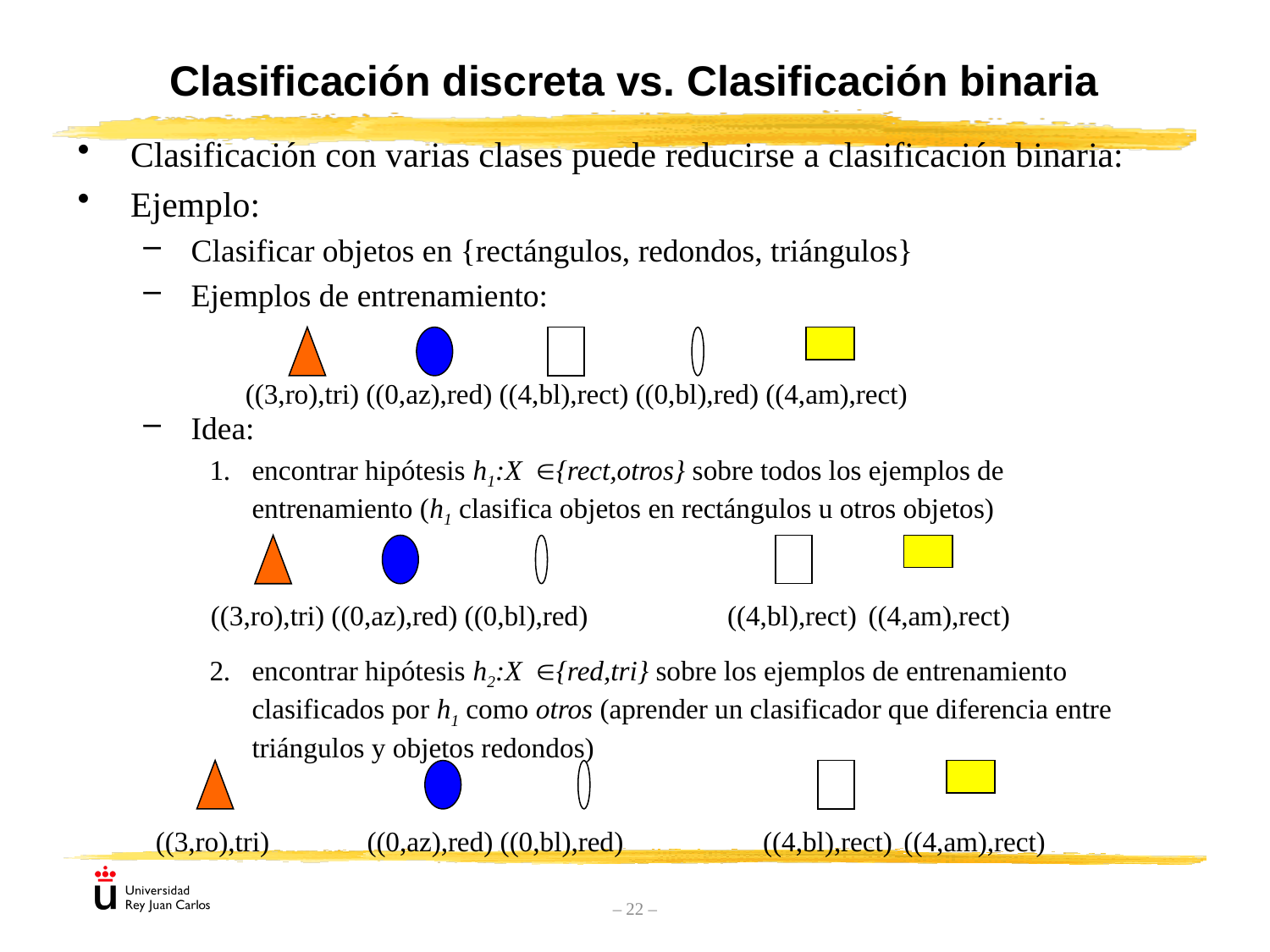

# Clasificación discreta vs. Clasificación binaria
Clasificación con varias clases puede reducirse a clasificación binaria:
Ejemplo:
Clasificar objetos en {rectángulos, redondos, triángulos}
Ejemplos de entrenamiento:

Idea:
encontrar hipótesis h1:X ∈{rect,otros} sobre todos los ejemplos de entrenamiento (h1 clasifica objetos en rectángulos u otros objetos)

encontrar hipótesis h2:X ∈{red,tri} sobre los ejemplos de entrenamiento clasificados por h1 como otros (aprender un clasificador que diferencia entre triángulos y objetos redondos)

((3,ro),tri) ((0,az),red) ((4,bl),rect) ((0,bl),red) ((4,am),rect)

  ((3,ro),tri) ((0,az),red) ((0,bl),red)                    ((4,bl),rect) ((4,am),rect)

  ((3,ro),tri)              ((0,az),red) ((0,bl),red)                    ((4,bl),rect) ((4,am),rect)
– 22 –